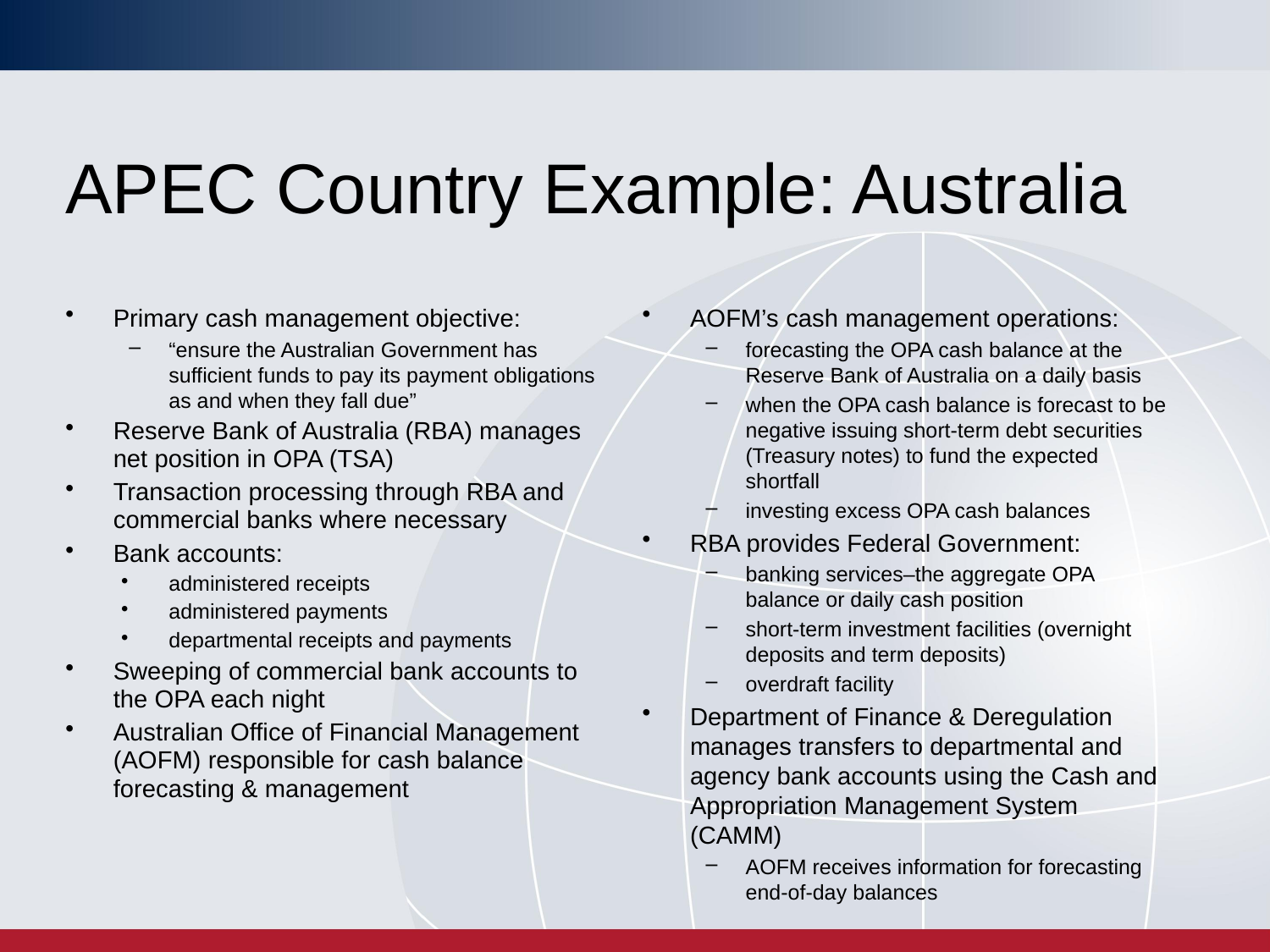

# APEC Country Example: Australia
Primary cash management objective:
“ensure the Australian Government has sufficient funds to pay its payment obligations as and when they fall due”
Reserve Bank of Australia (RBA) manages net position in OPA (TSA)
Transaction processing through RBA and commercial banks where necessary
Bank accounts:
administered receipts
administered payments
departmental receipts and payments
Sweeping of commercial bank accounts to the OPA each night
Australian Office of Financial Management (AOFM) responsible for cash balance forecasting & management
AOFM’s cash management operations:
forecasting the OPA cash balance at the Reserve Bank of Australia on a daily basis
when the OPA cash balance is forecast to be negative issuing short-term debt securities (Treasury notes) to fund the expected shortfall
investing excess OPA cash balances
RBA provides Federal Government:
banking services–the aggregate OPA balance or daily cash position
short-term investment facilities (overnight deposits and term deposits)
overdraft facility
Department of Finance & Deregulation manages transfers to departmental and agency bank accounts using the Cash and Appropriation Management System (CAMM)
AOFM receives information for forecasting end-of-day balances